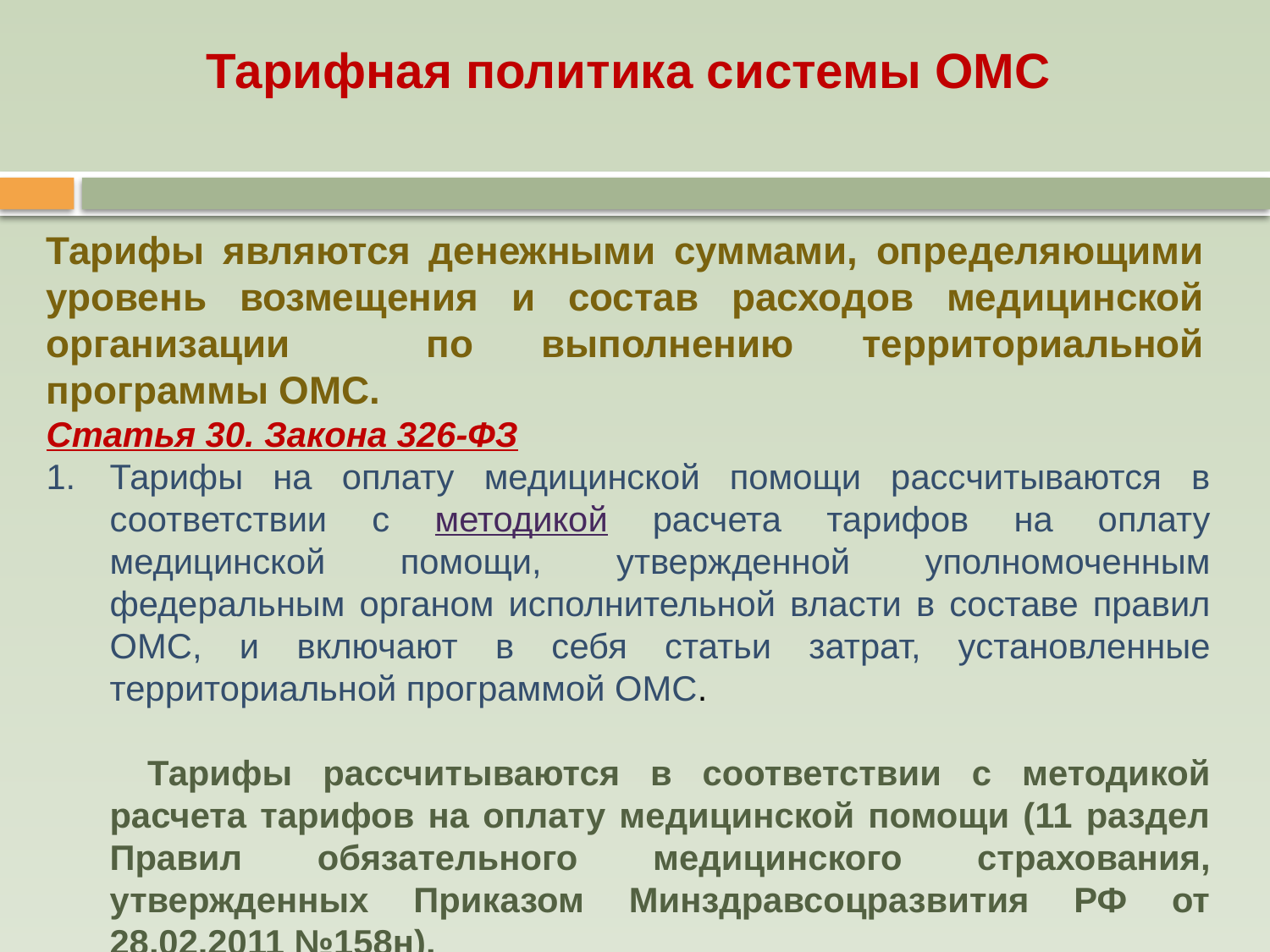

Тарифная политика системы ОМС
Тарифы являются денежными суммами, определяющими уровень возмещения и состав расходов медицинской организации  по выполнению территориальной программы ОМС.
Статья 30. Закона 326-ФЗ
Тарифы на оплату медицинской помощи рассчитываются в соответствии с методикой расчета тарифов на оплату медицинской помощи, утвержденной уполномоченным федеральным органом исполнительной власти в составе правил ОМС, и включают в себя статьи затрат, установленные территориальной программой ОМС.

Тарифы рассчитываются в соответствии с методикой расчета тарифов на оплату медицинской помощи (11 раздел Правил обязательного медицинского страхования, утвержденных Приказом Минздравсоцразвития РФ от 28.02.2011 №158н).